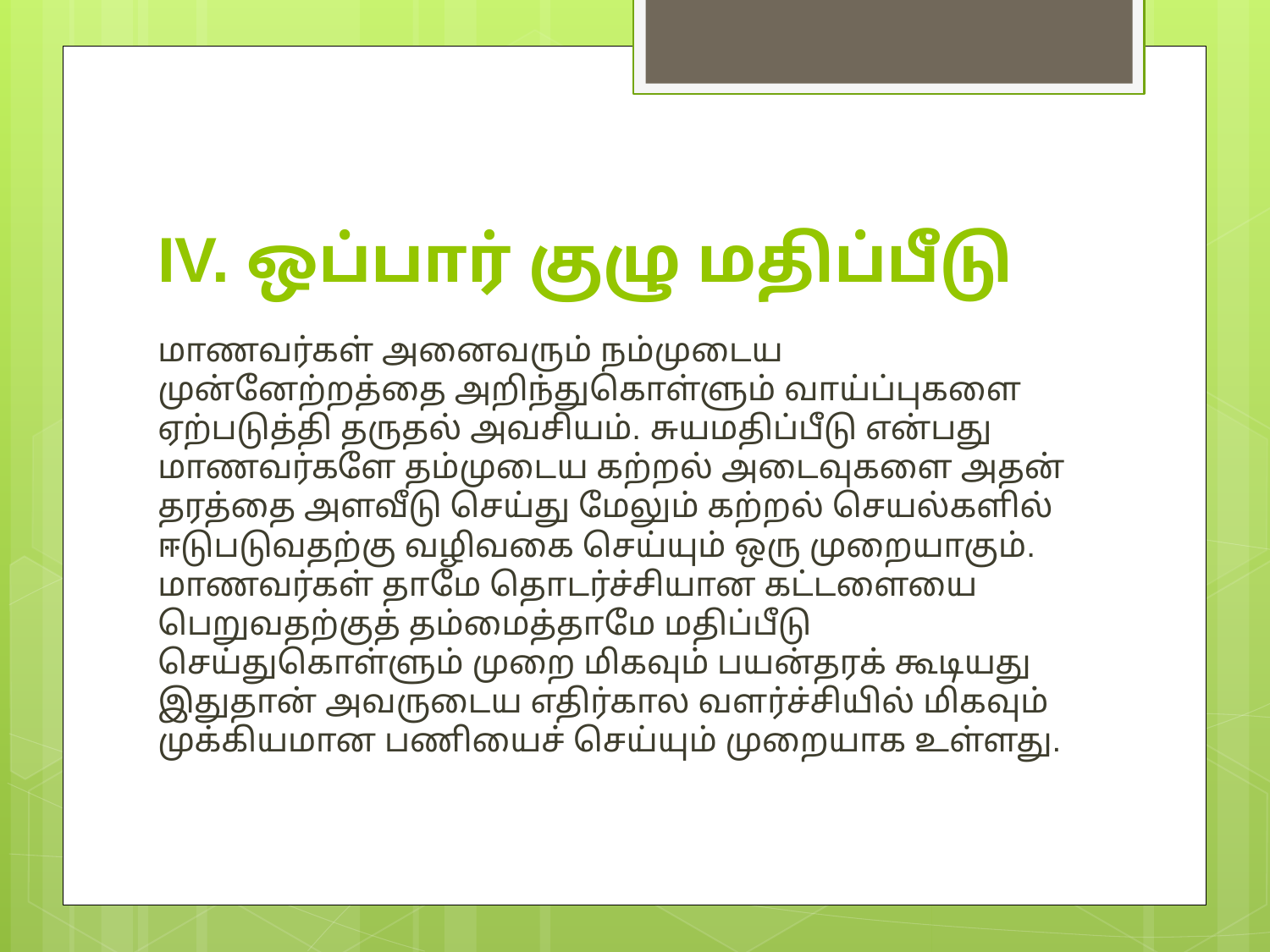

# IV. ஒப்பார் குழு மதிப்பீடு
மாணவர்கள் அனைவரும் நம்முடைய முன்னேற்றத்தை அறிந்துகொள்ளும் வாய்ப்புகளை ஏற்படுத்தி தருதல் அவசியம். சுயமதிப்பீடு என்பது மாணவர்களே தம்முடைய கற்றல் அடைவுகளை அதன் தரத்தை அளவீடு செய்து மேலும் கற்றல் செயல்களில் ஈடுபடுவதற்கு வழிவகை செய்யும் ஒரு முறையாகும். மாணவர்கள் தாமே தொடர்ச்சியான கட்டளையை பெறுவதற்குத் தம்மைத்தாமே மதிப்பீடு செய்துகொள்ளும் முறை மிகவும் பயன்தரக் கூடியது இதுதான் அவருடைய எதிர்கால வளர்ச்சியில் மிகவும் முக்கியமான பணியைச் செய்யும் முறையாக உள்ளது.